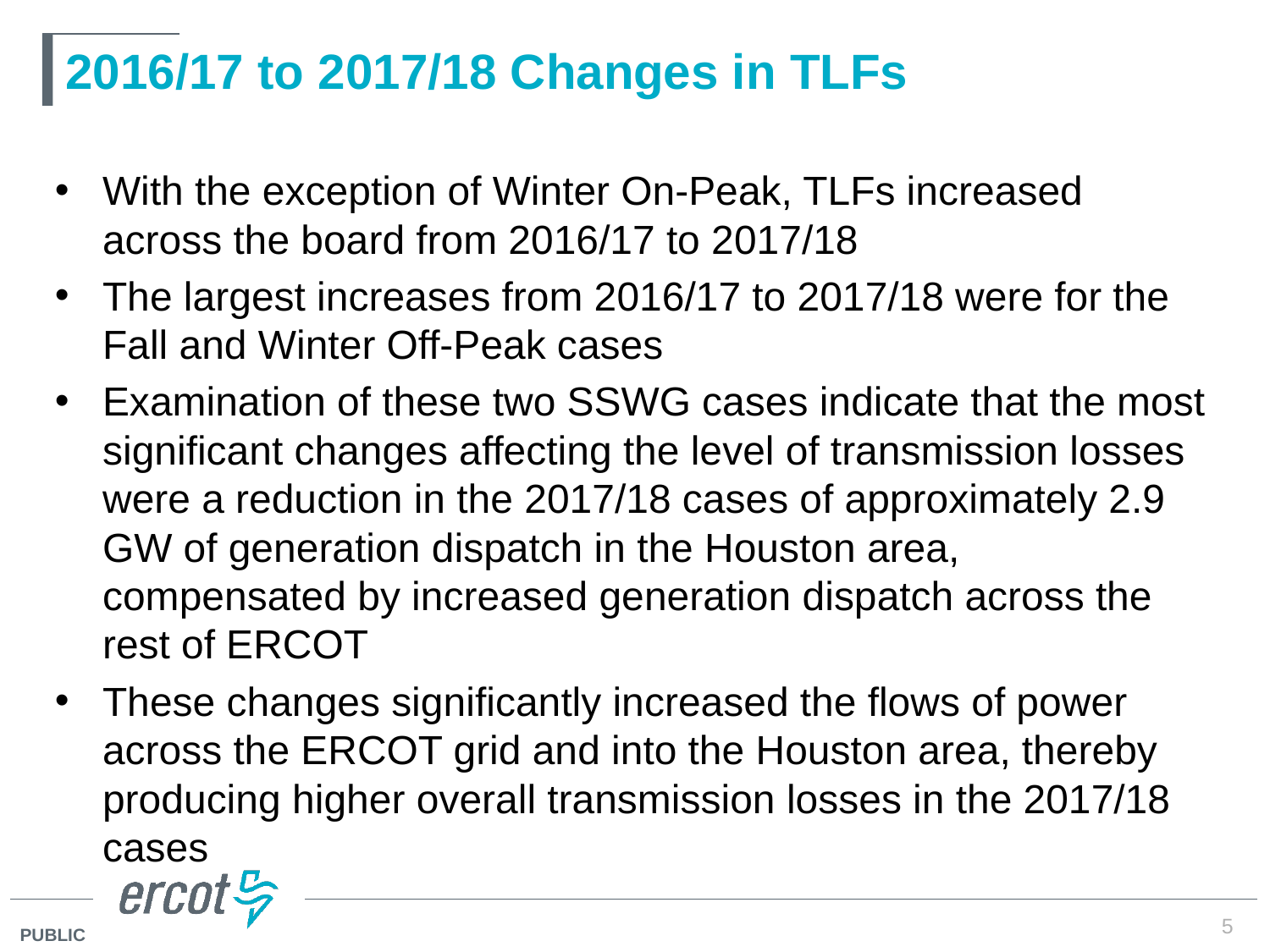

# 2016/17 to 2017/18 Changes in TLFs
With the exception of Winter On-Peak, TLFs increased across the board from 2016/17 to 2017/18
The largest increases from 2016/17 to 2017/18 were for the Fall and Winter Off-Peak cases
Examination of these two SSWG cases indicate that the most significant changes affecting the level of transmission losses were a reduction in the 2017/18 cases of approximately 2.9 GW of generation dispatch in the Houston area, compensated by increased generation dispatch across the rest of ERCOT
These changes significantly increased the flows of power across the ERCOT grid and into the Houston area, thereby producing higher overall transmission losses in the 2017/18 cases
5